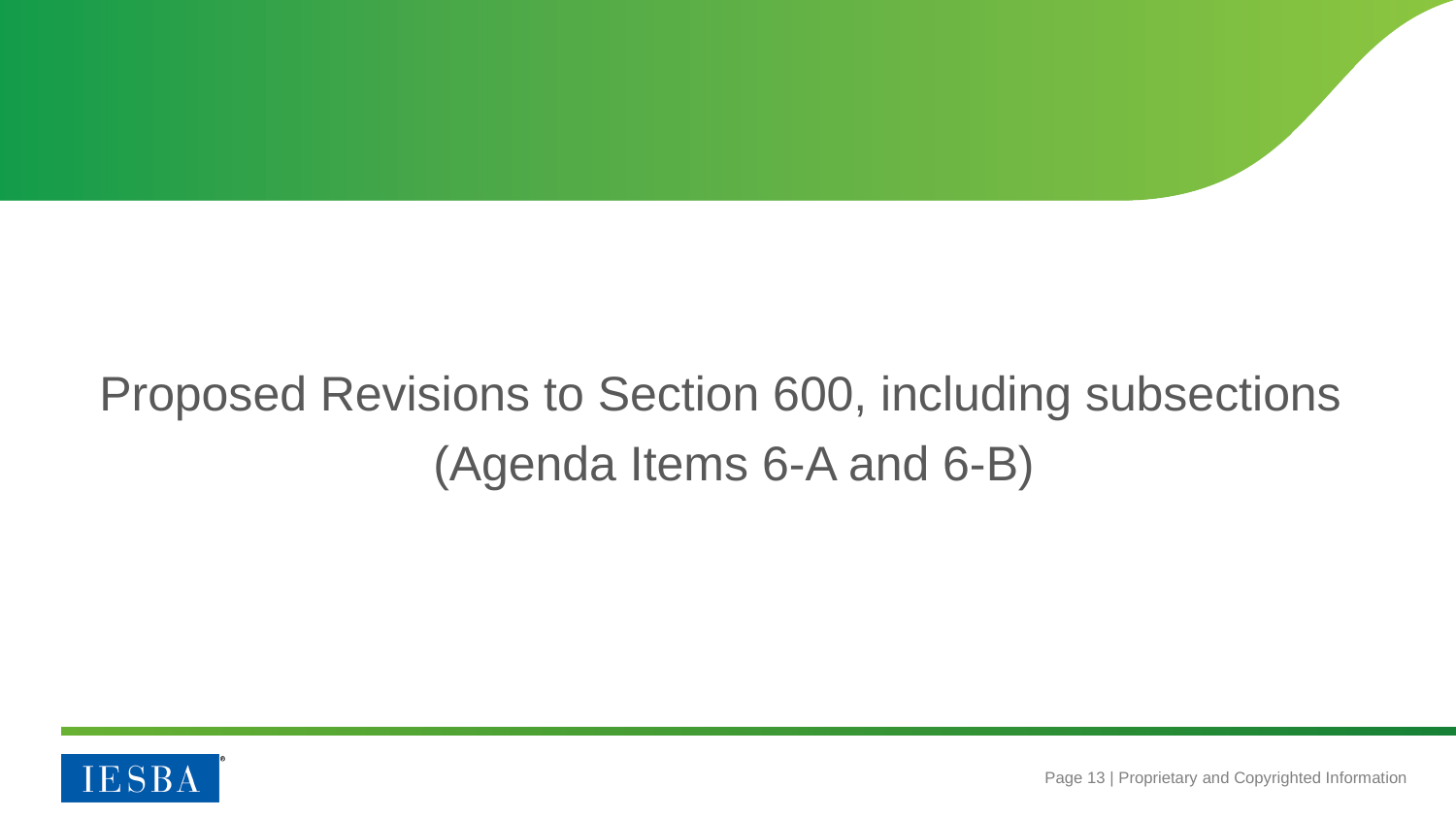

#

Proposed Revisions to Section 600, including subsections
(Agenda Items 6-A and 6-B)